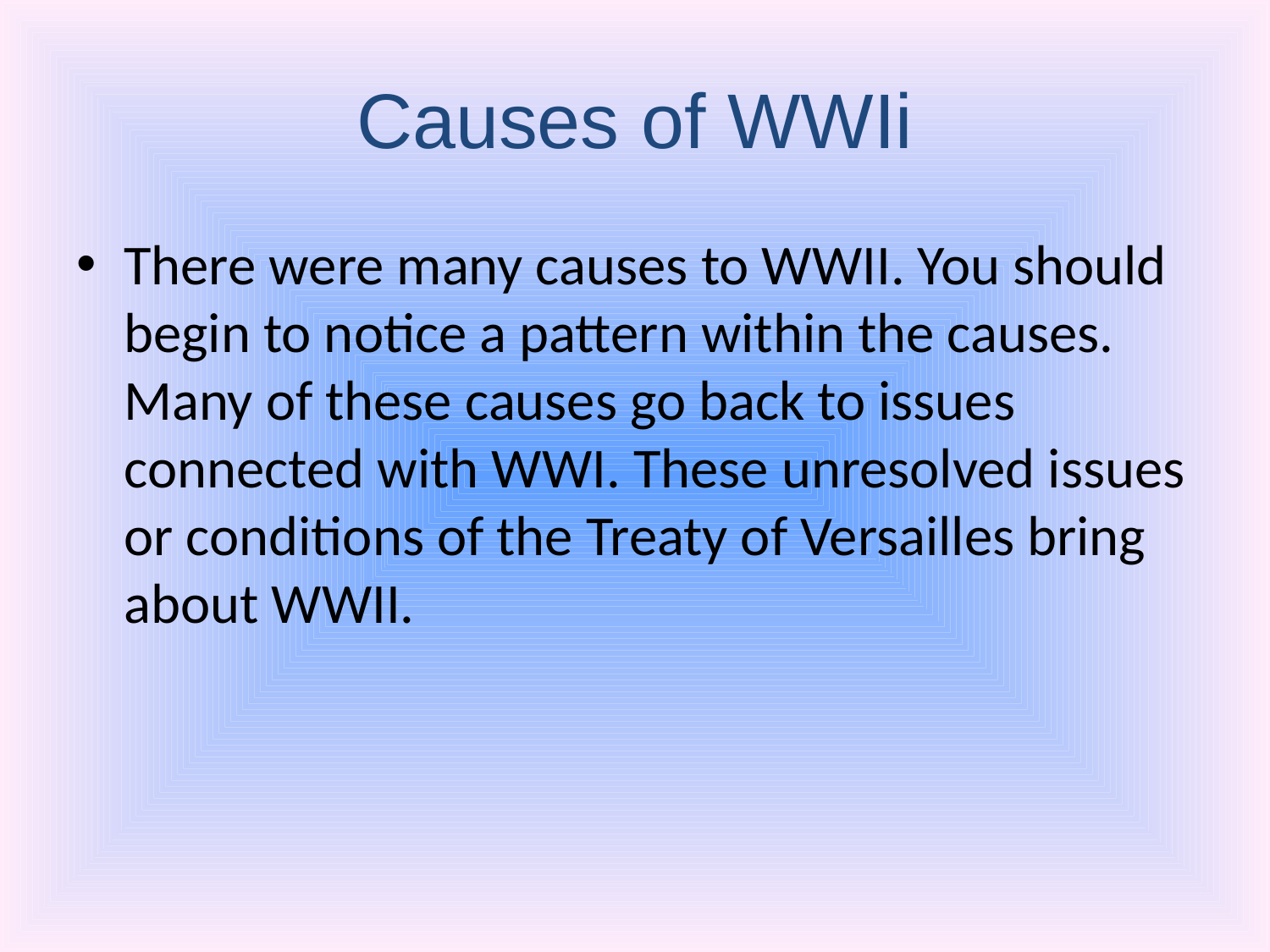

# Causes of WWIi
There were many causes to WWII. You should begin to notice a pattern within the causes. Many of these causes go back to issues connected with WWI. These unresolved issues or conditions of the Treaty of Versailles bring about WWII.